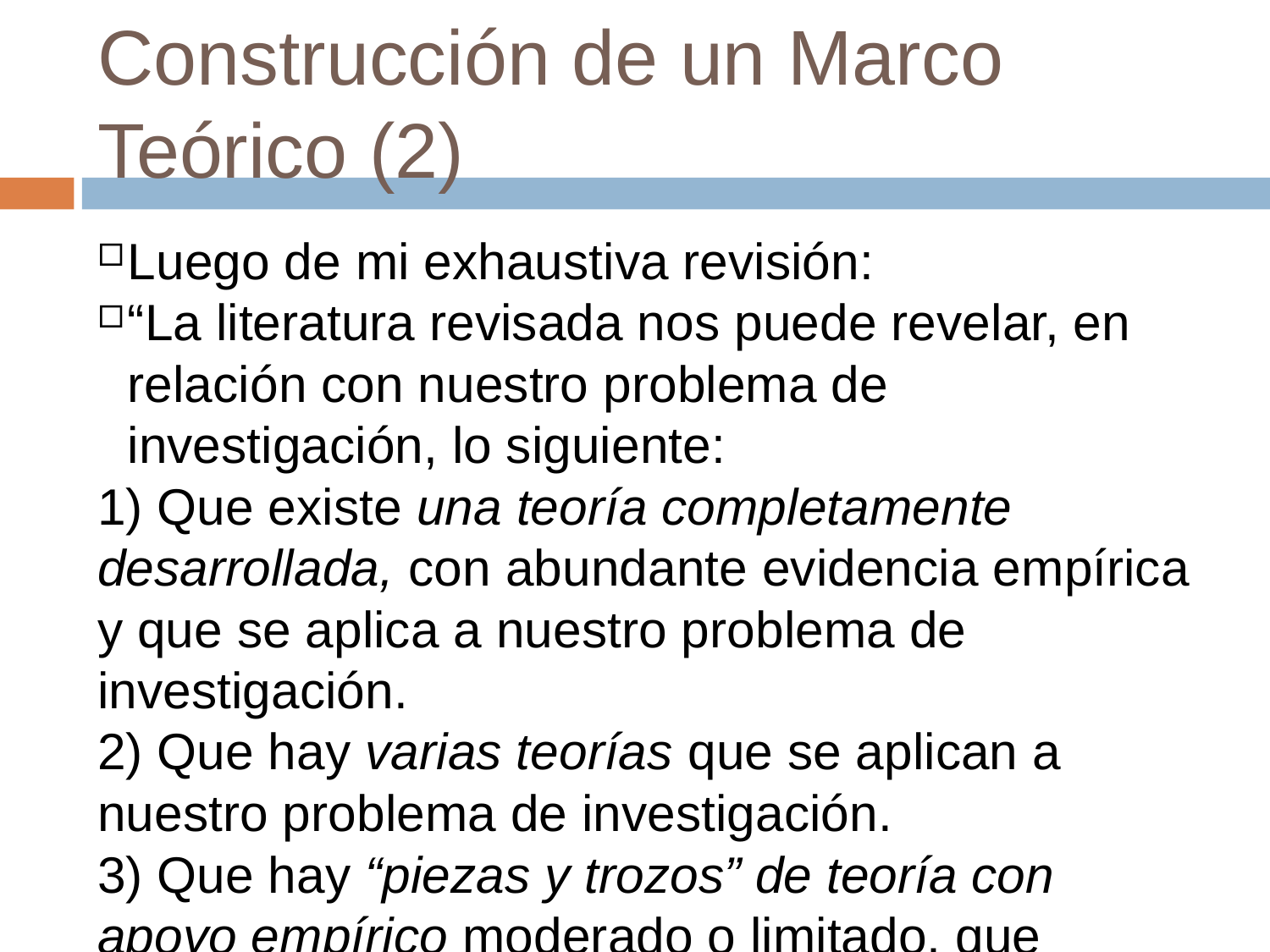

Construcción de un Marco Teórico (2)
Luego de mi exhaustiva revisión:
“La literatura revisada nos puede revelar, en relación con nuestro problema de investigación, lo siguiente:
1) Que existe una teoría completamente desarrollada, con abundante evidencia empírica y que se aplica a nuestro problema de investigación.
2) Que hay varias teorías que se aplican a nuestro problema de investigación.
3) Que hay “piezas y trozos” de teoría con apoyo empírico moderado o limitado, que sugieren variables potencialmente importantes y que se aplican a nuestro problema de investigación (generalizaciones empíricas o micro-teorías).
4) Que solamente existen guías aún no estudiadas e ideas vagamente relacionadas con el problema de investigación (Dankhe, 1986).” (Hernandez, 1997. p. 42)
Cualquier resultado es beneficioso.